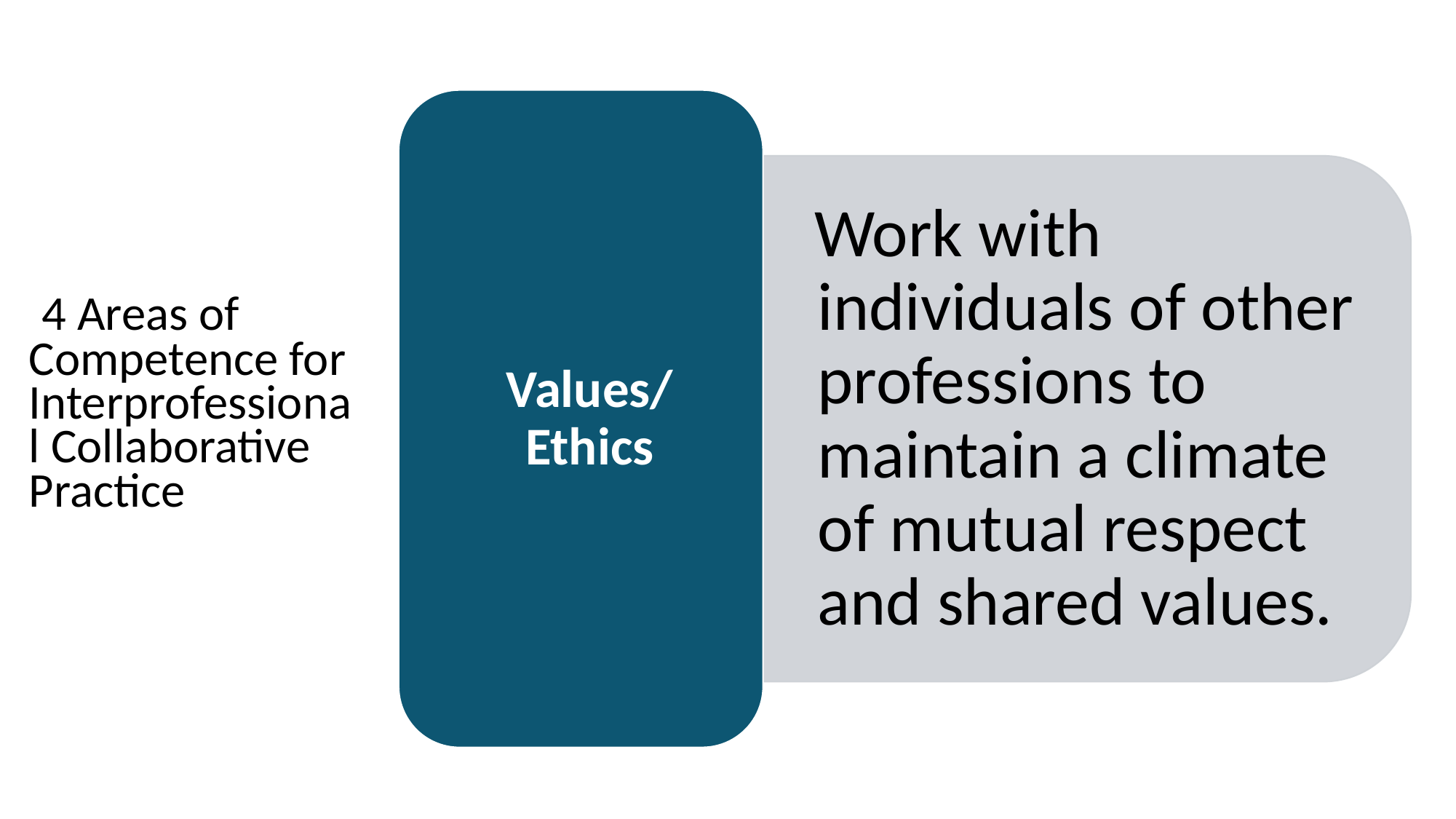

# 4 Areas of Competence for Interprofessional Collaborative Practice
  Work with individuals of other professions to maintain a climate of mutual respect and shared values.
Values/Ethics